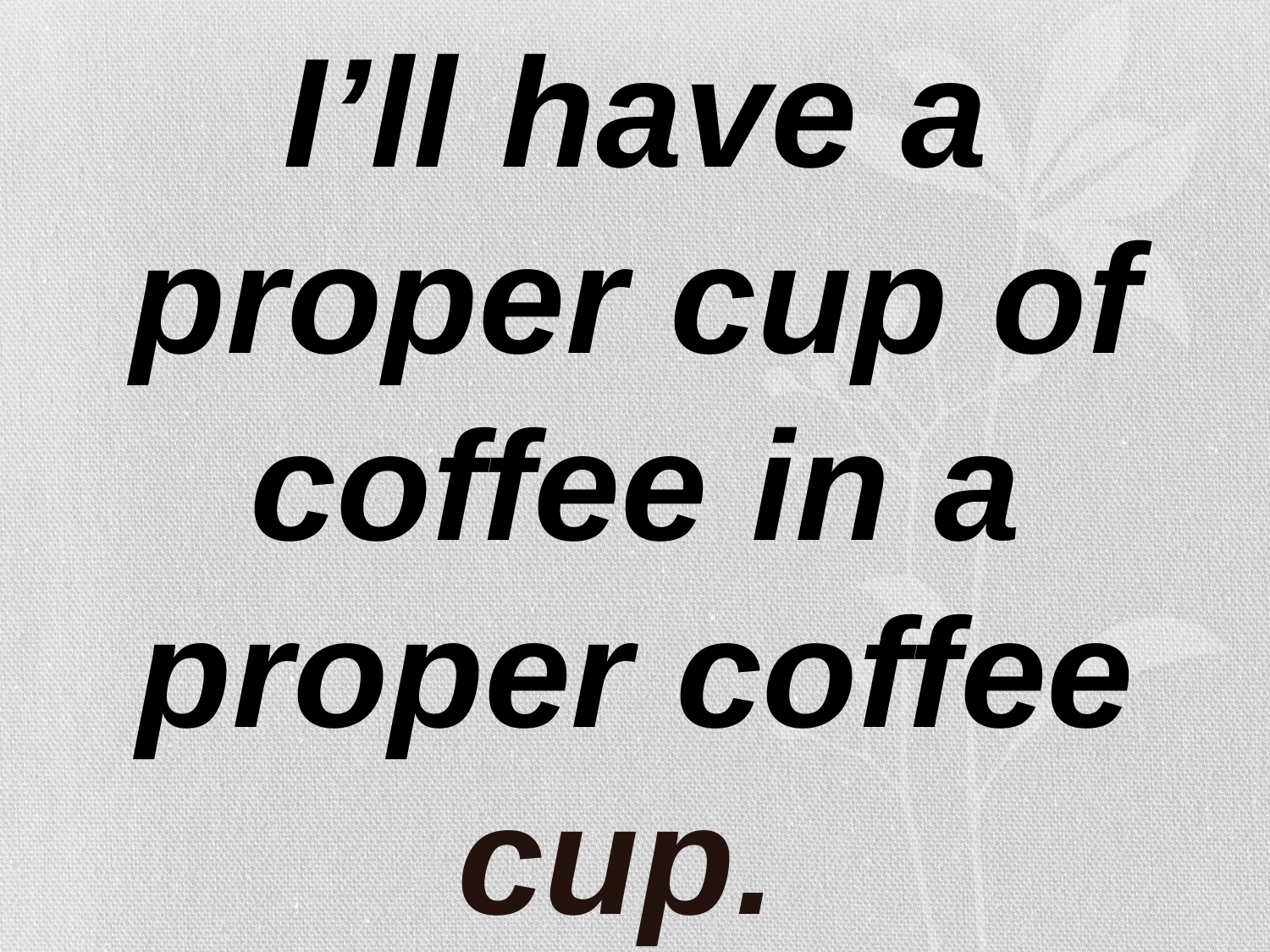

I’ll have a proper cup of coffee in a proper coffee cup.